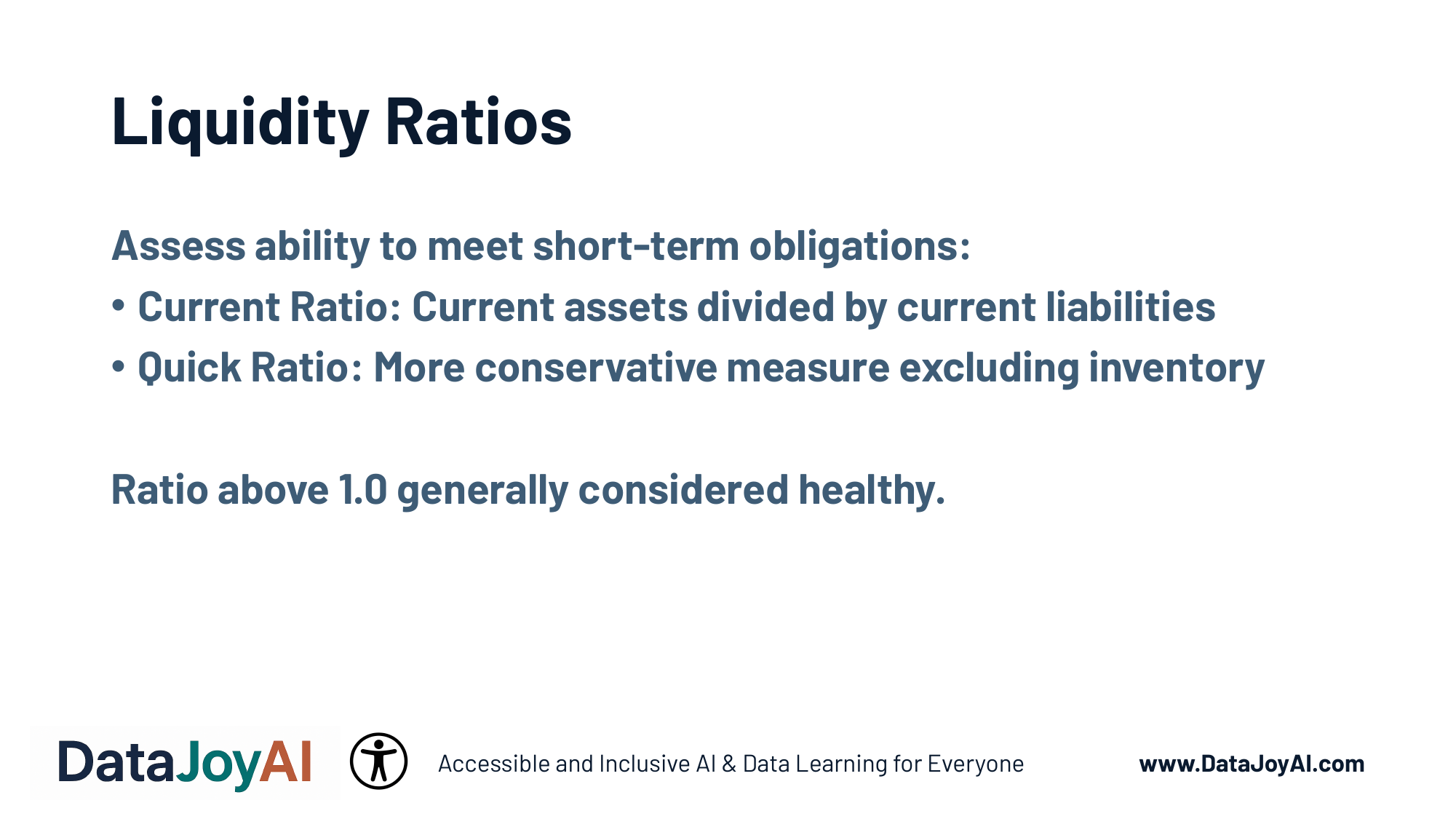

# Liquidity Ratios
Assess ability to meet short-term obligations:
Current Ratio: Current assets divided by current liabilities
Quick Ratio: More conservative measure excluding inventory

Ratio above 1.0 generally considered healthy.